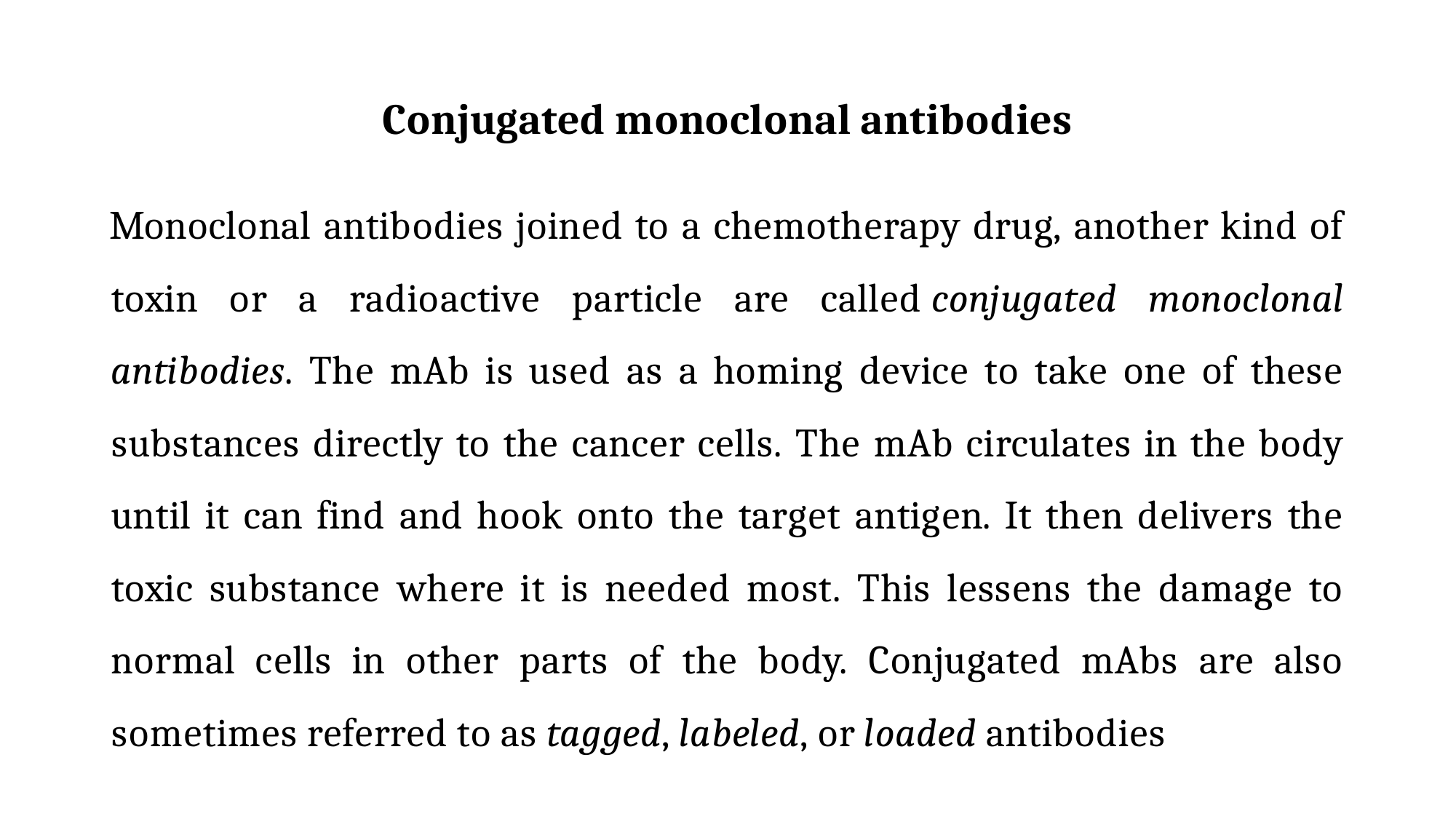

# Conjugated monoclonal antibodies
Monoclonal antibodies joined to a chemotherapy drug, another kind of toxin or a radioactive particle are called conjugated monoclonal antibodies. The mAb is used as a homing device to take one of these substances directly to the cancer cells. The mAb circulates in the body until it can find and hook onto the target antigen. It then delivers the toxic substance where it is needed most. This lessens the damage to normal cells in other parts of the body. Conjugated mAbs are also sometimes referred to as tagged, labeled, or loaded antibodies